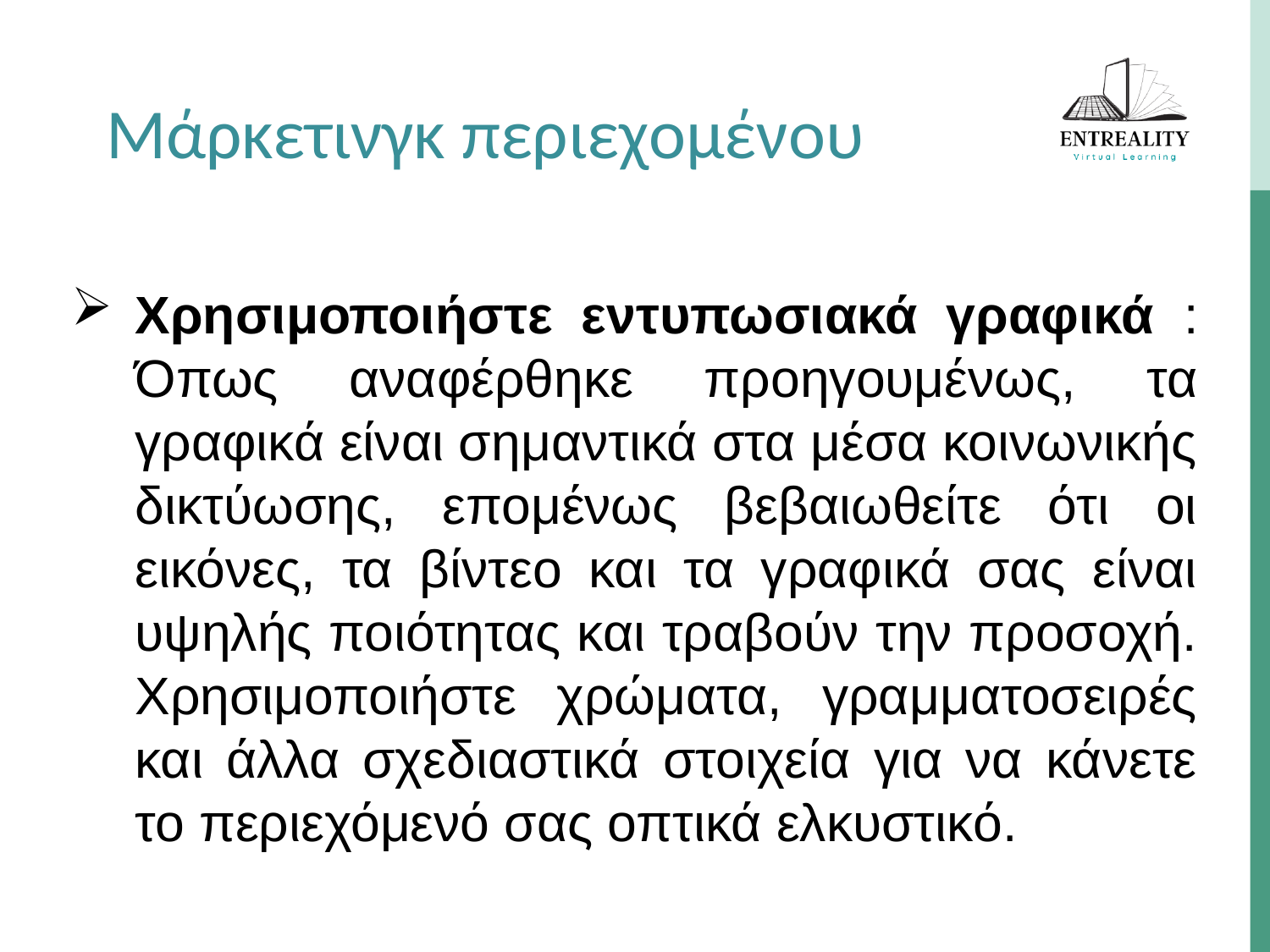

Μάρκετινγκ περιεχομένου

Χρησιμοποιήστε εντυπωσιακά γραφικά : Όπως αναφέρθηκε προηγουμένως, τα γραφικά είναι σημαντικά στα μέσα κοινωνικής δικτύωσης, επομένως βεβαιωθείτε ότι οι εικόνες, τα βίντεο και τα γραφικά σας είναι υψηλής ποιότητας και τραβούν την προσοχή. Χρησιμοποιήστε χρώματα, γραμματοσειρές και άλλα σχεδιαστικά στοιχεία για να κάνετε το περιεχόμενό σας οπτικά ελκυστικό.